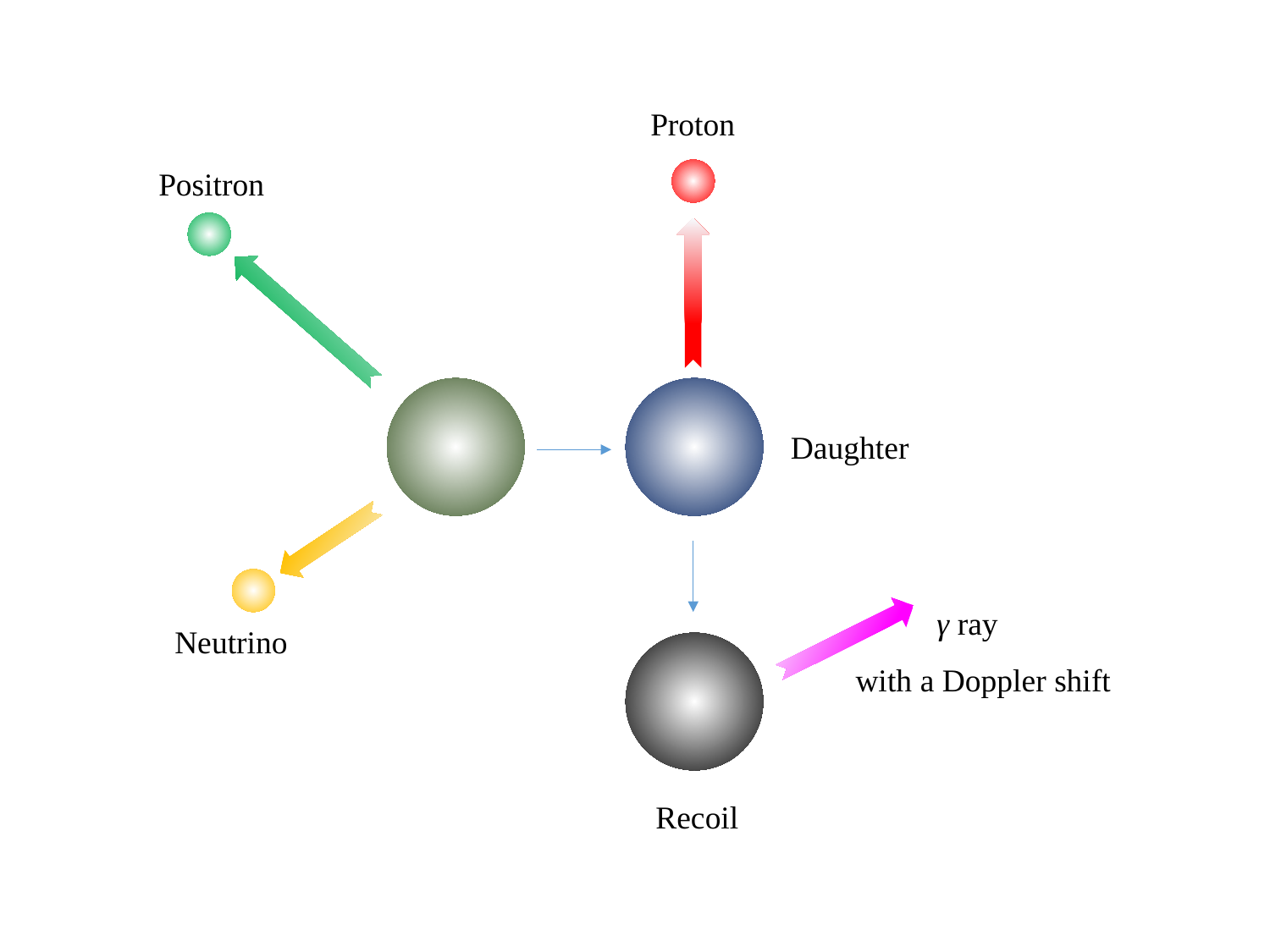

Proton
Positron

Daughter

γ ray
with a Doppler shift
Neutrino

Recoil